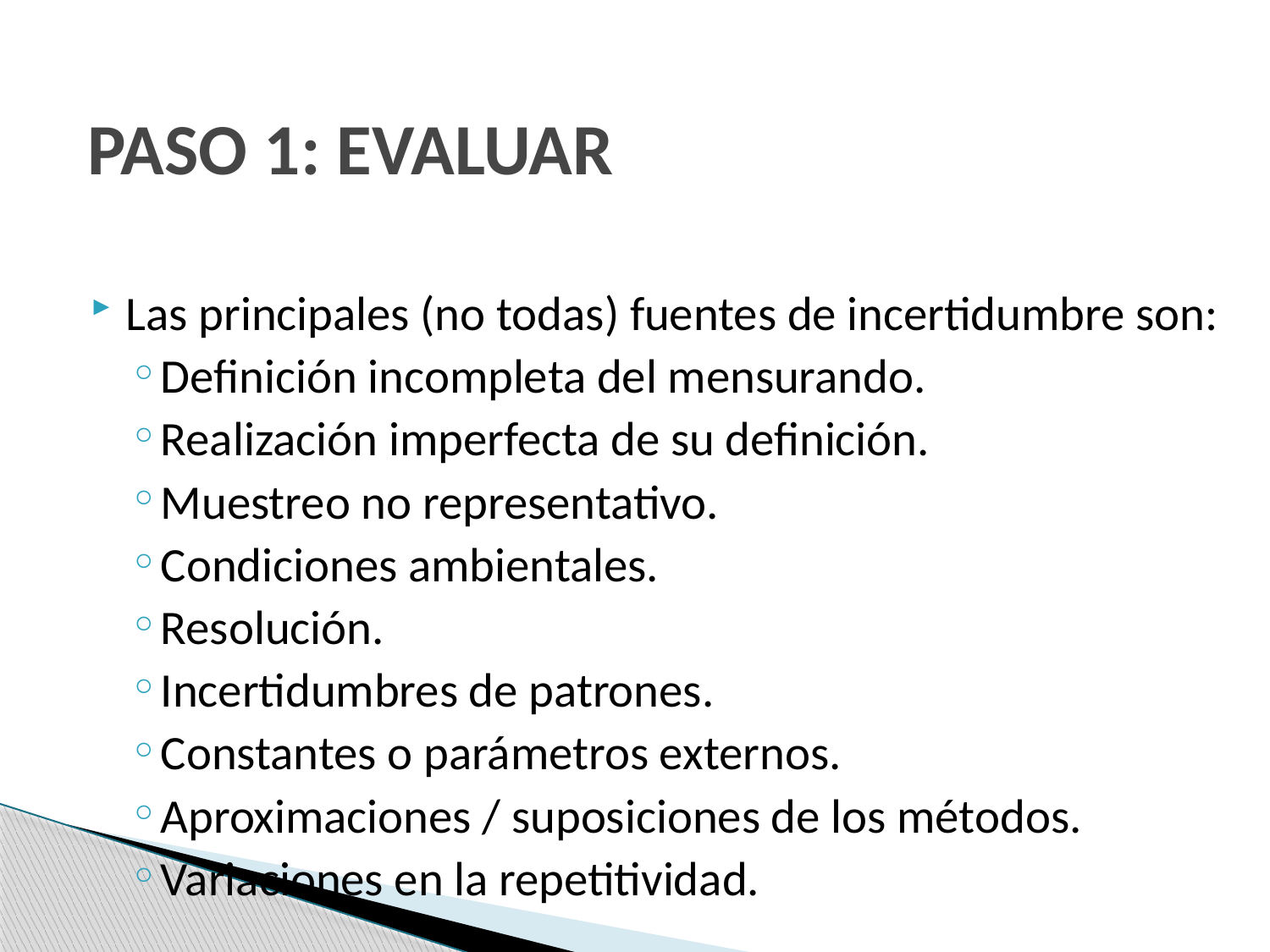

# PASO 1: EVALUAR
Las principales (no todas) fuentes de incertidumbre son:
Definición incompleta del mensurando.
Realización imperfecta de su definición.
Muestreo no representativo.
Condiciones ambientales.
Resolución.
Incertidumbres de patrones.
Constantes o parámetros externos.
Aproximaciones / suposiciones de los métodos.
Variaciones en la repetitividad.